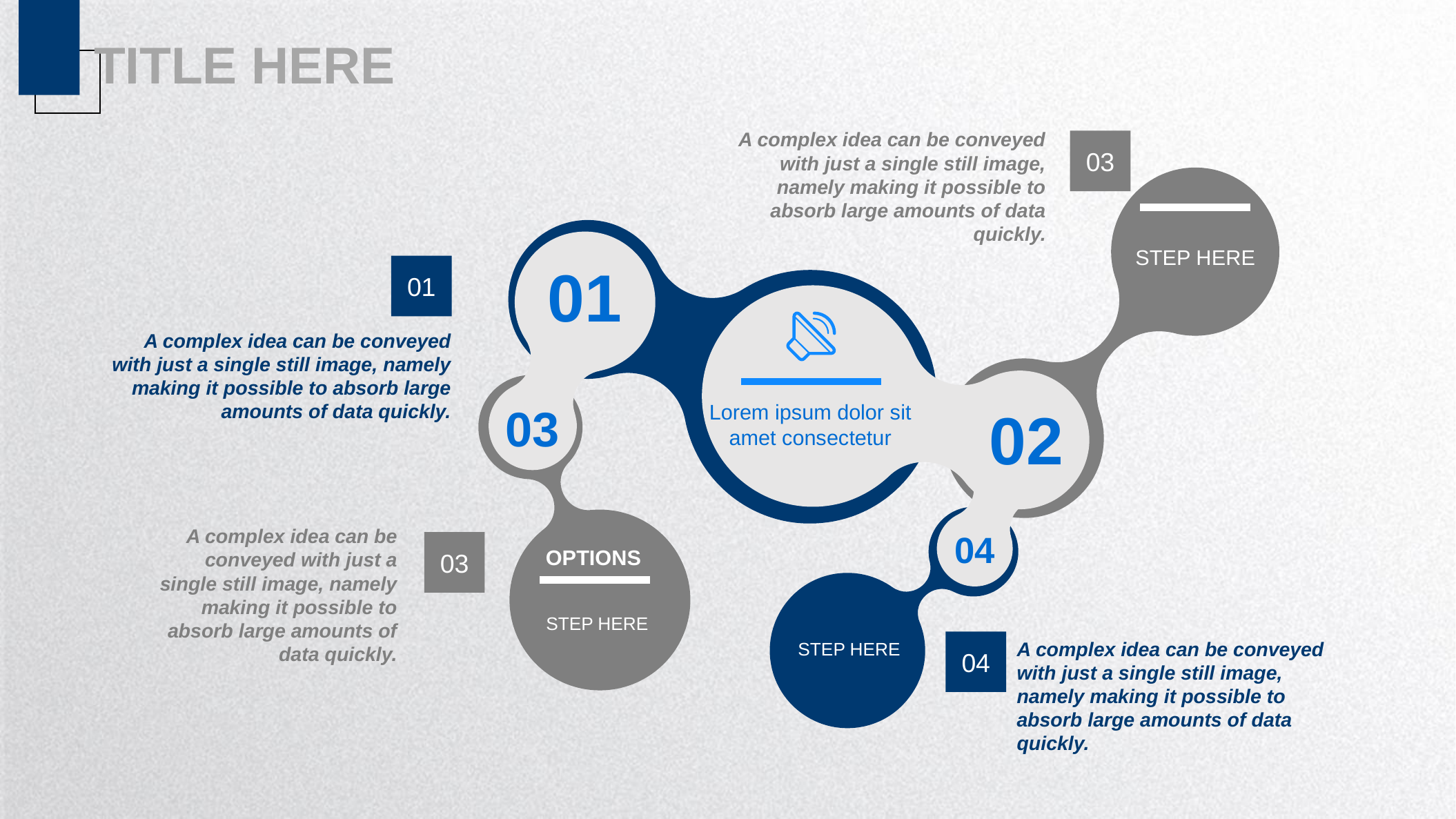

TITLE HERE

A complex idea can be conveyed with just a single still image, namely making it possible to absorb large amounts of data quickly.
03

STEP HERE
01
01
A complex idea can be conveyed with just a single still image, namely making it possible to absorb large amounts of data quickly.

03
02
Lorem ipsum dolor sit amet consectetur
A complex idea can be conveyed with just a single still image, namely making it possible to absorb large amounts of data quickly.
03
04

OPTIONS
STEP HERE
A complex idea can be conveyed with just a single still image, namely making it possible to absorb large amounts of data quickly.
04
STEP HERE